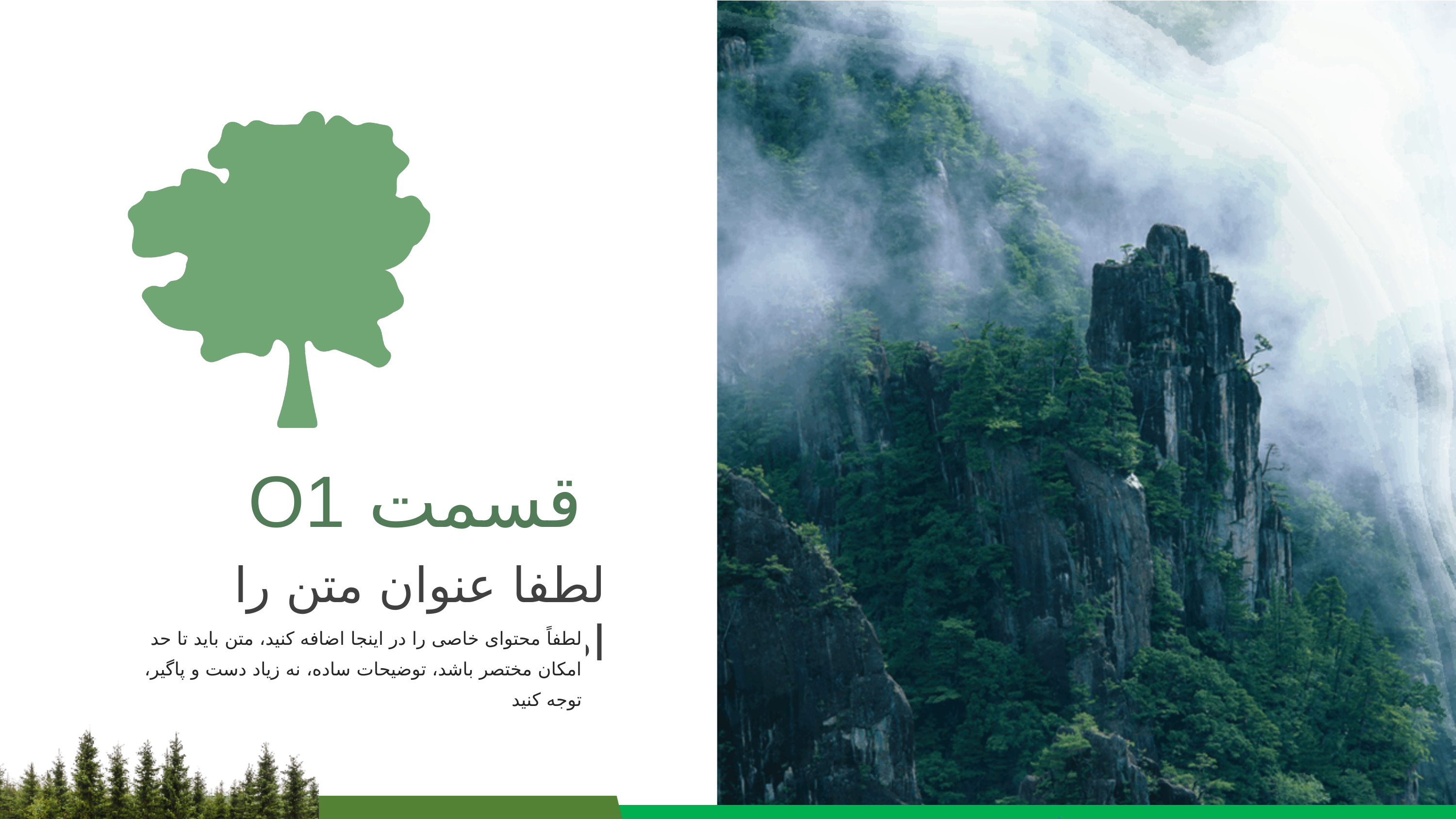

قسمت O1

لطفا عنوان متن را اضافه کنید

لطفاً محتوای خاصی را در اینجا اضافه کنید، متن باید تا حد امکان مختصر باشد، توضیحات ساده، نه زیاد دست و پاگیر، توجه کنید